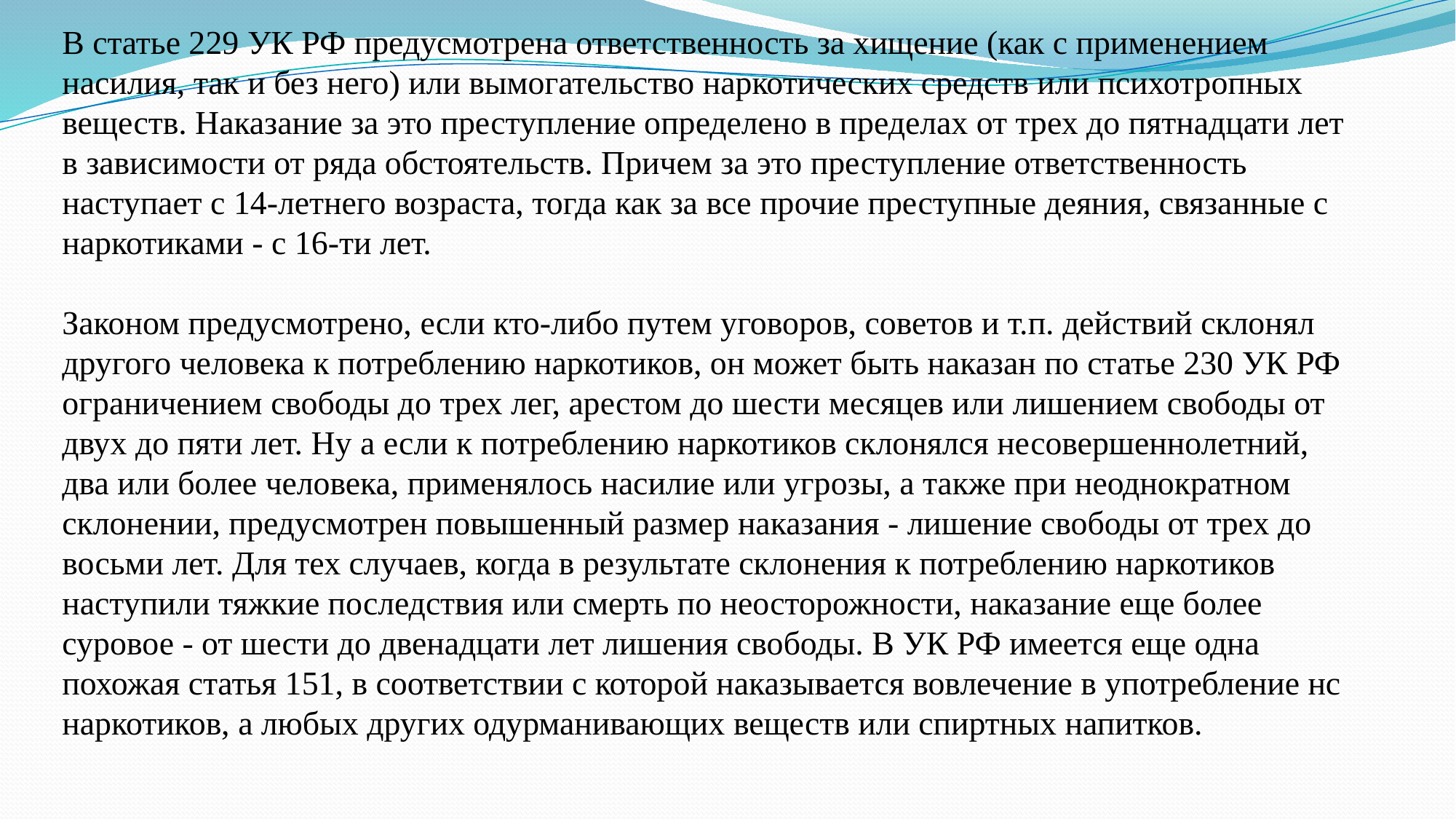

В статье 229 УК РФ предусмотрена ответственность за хищение (как с применением насилия, так и без него) или вымогательство наркотических средств или психотропных веществ. Наказание за это преступление определено в пределах от трех до пятнадцати лет в зависимости от ряда обстоятельств. Причем за это преступление ответственность наступает с 14-летнего возраста, тогда как за все прочие преступные деяния, связанные с наркотиками - с 16-ти лет.
Законом предусмотрено, если кто-либо путем уговоров, советов и т.п. действий склонял другого человека к потреблению наркотиков, он может быть наказан по статье 230 УК РФ ограничением свободы до трех лег, арестом до шести месяцев или лишением свободы от двух до пяти лет. Ну а если к потреблению наркотиков склонялся несовершеннолетний, два или более человека, применялось насилие или угрозы, а также при неоднократном склонении, предусмотрен повышенный размер наказания - лишение свободы от трех до восьми лет. Для тех случаев, когда в результате склонения к потреблению наркотиков наступили тяжкие последствия или смерть по неосторожности, наказание еще более суровое - от шести до двенадцати лет лишения свободы. В УК РФ имеется еще одна похожая статья 151, в соответствии с которой наказывается вовлечение в употребление нс наркотиков, а любых других одурманивающих веществ или спиртных напитков.